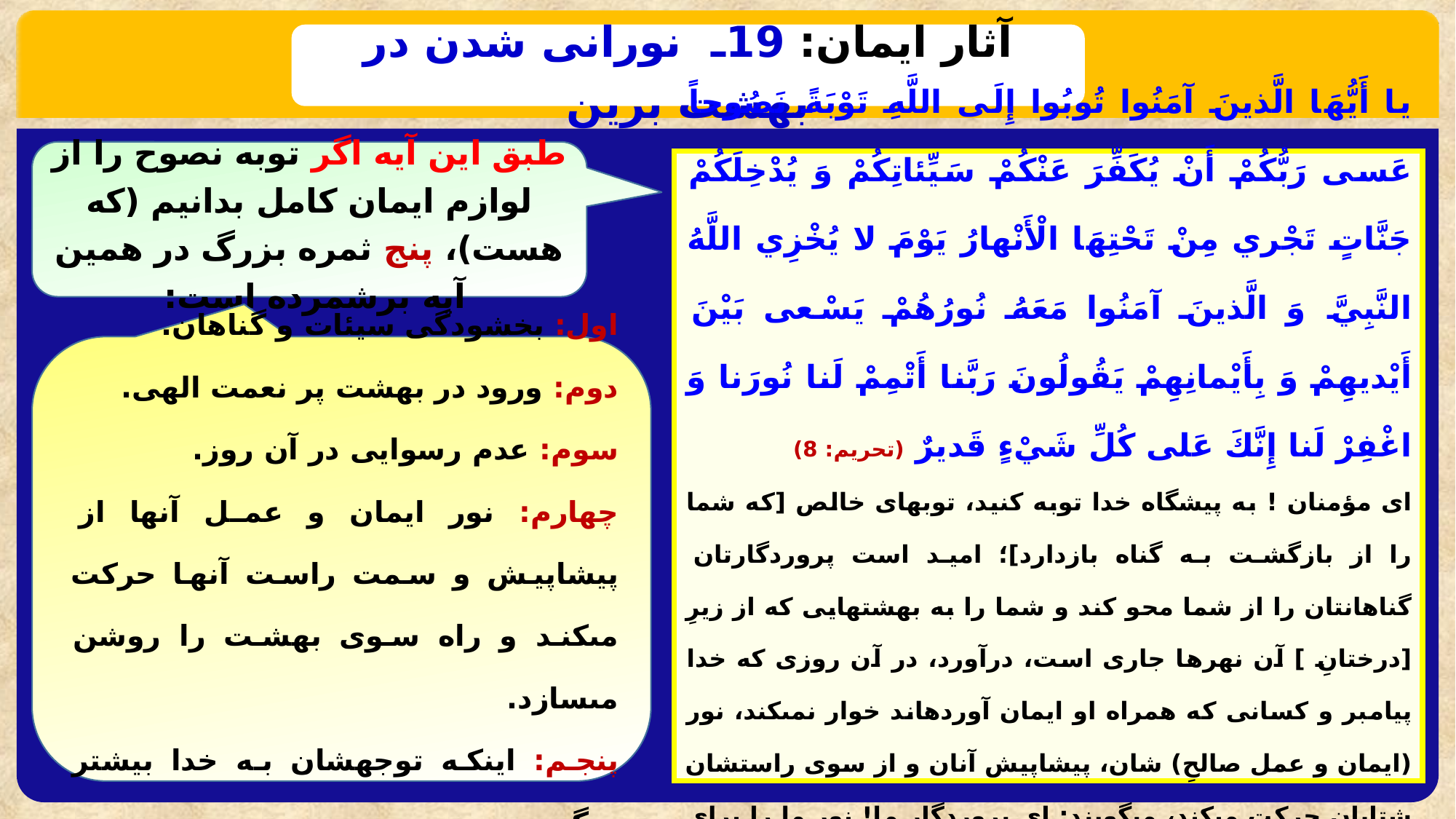

آثار ایمان: 19ـ  نورانی شدن در بهشت برین

طبق این آیه اگر توبه نصوح را از لوازم ایمان کامل بدانیم (که هست)، پنج ثمره بزرگ در همین آیه برشمرده است:
يا أَيُّهَا الَّذينَ آمَنُوا تُوبُوا إِلَى اللَّهِ تَوْبَةً نَصُوحاً عَسى‏ رَبُّكُمْ أَنْ يُكَفِّرَ عَنْكُمْ سَيِّئاتِكُمْ وَ يُدْخِلَكُمْ جَنَّاتٍ تَجْري مِنْ تَحْتِهَا الْأَنْهارُ يَوْمَ لا يُخْزِي اللَّهُ النَّبِيَّ وَ الَّذينَ آمَنُوا مَعَهُ نُورُهُمْ‏ يَسْعى‏ بَيْنَ أَيْديهِمْ وَ بِأَيْمانِهِمْ يَقُولُونَ رَبَّنا أَتْمِمْ لَنا نُورَنا وَ اغْفِرْ لَنا إِنَّكَ عَلى‏ كُلِّ شَيْ‏ءٍ قَديرٌ (تحریم: 8)
اى مؤمنان ! به پيشگاه خدا توبه كنيد، توبه‏اى خالص [كه شما را از بازگشت به گناه بازدارد]؛ اميد است پروردگارتان گناهانتان را از شما محو كند و شما را به بهشت‏هايى كه از زيرِ [درختانِ ] آن نهرها جارى است، درآورد، در آن روزى كه خدا پيامبر و كسانى كه همراه او ايمان آورده‏اند خوار نمى‏كند، نور (ایمان و عمل صالحِ) شان، پيشاپيش آنان و از سوى راستشان شتابان حركت مى‏كند، مى‏گويند: اى پروردگار ما! نور ما را براى ما كامل كن و ما را بيامرز كه تو بر هر كارى توانايى.
اول: بخشودگى سيئات و گناهان.
دوم: ورود در بهشت پر نعمت الهى.
سوم: عدم رسوايى در آن روز.
چهارم: نور ايمان و عمل آنها از پيشاپيش و سمت راست آنها حركت مى‏كند و راه سوى بهشت را روشن مى‏سازد.
پنجم: اينكه توجهشان به خدا بيشتر مى‏گردد.